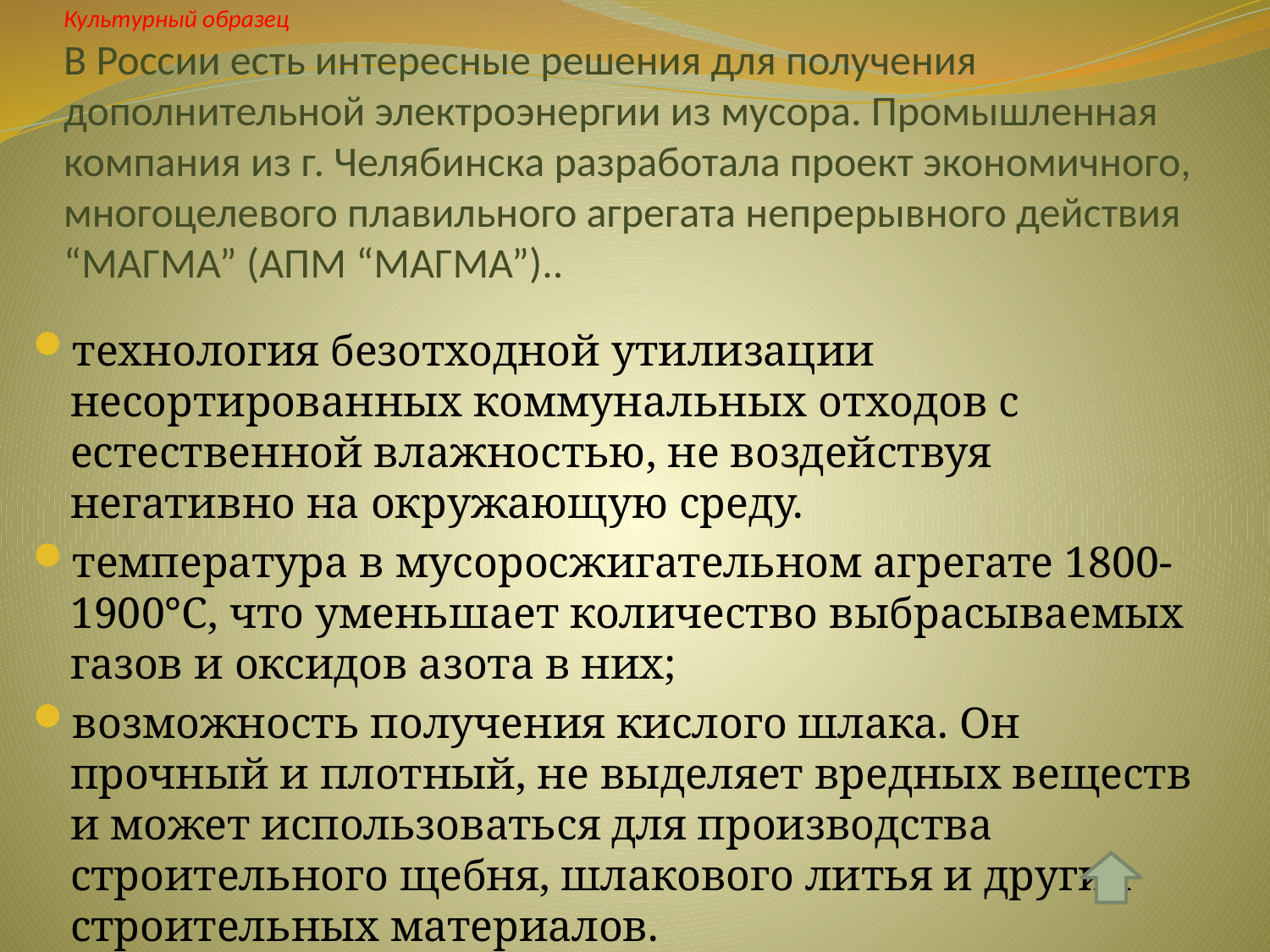

# Культурный образец В России есть интересные решения для получения дополнительной электроэнергии из мусора. Промышленная компания из г. Челябинска разработала проект экономичного, многоцелевого плавильного агрегата непрерывного действия “МАГМА” (АПМ “МАГМА”)..
технология безотходной утилизации несортированных коммунальных отходов с естественной влажностью, не воздействуя негативно на окружающую среду.
температура в мусоросжигательном агрегате 1800-1900°С, что уменьшает количество выбрасываемых газов и оксидов азота в них;
возможность получения кислого шлака. Он  прочный и плотный, не выделяет вредных веществ и может использоваться для производства строительного щебня, шлакового литья и других строительных материалов.
Срок окупаемости инвестиций от 6 до 7,5 года.